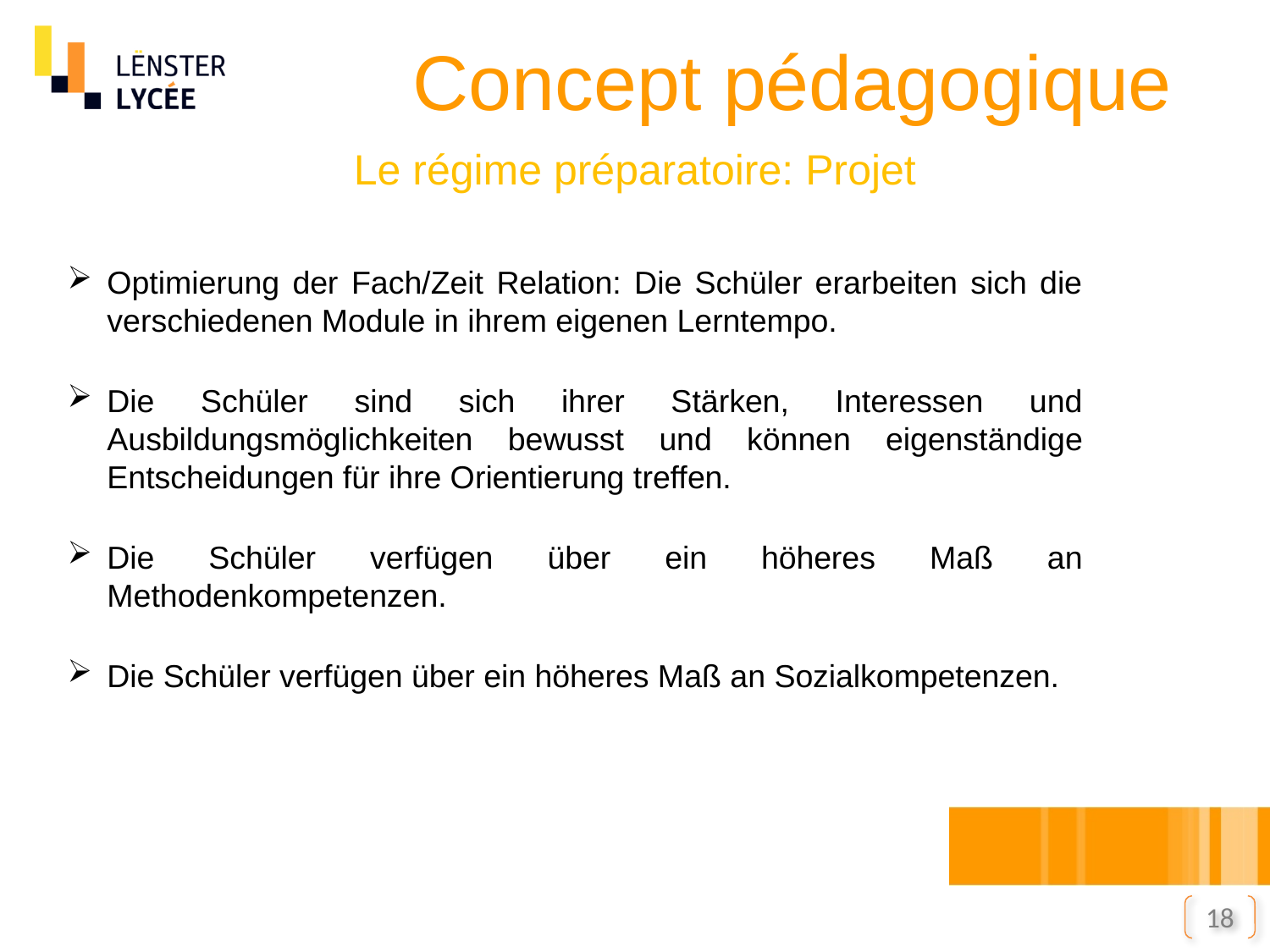

Concept pédagogique
Le régime préparatoire: Projet
Optimierung der Fach/Zeit Relation: Die Schüler erarbeiten sich die verschiedenen Module in ihrem eigenen Lerntempo.
Die Schüler sind sich ihrer Stärken, Interessen und Ausbildungsmöglichkeiten bewusst und können eigenständige Entscheidungen für ihre Orientierung treffen.
Die Schüler verfügen über ein höheres Maß an Methodenkompetenzen.
Die Schüler verfügen über ein höheres Maß an Sozialkompetenzen.
18